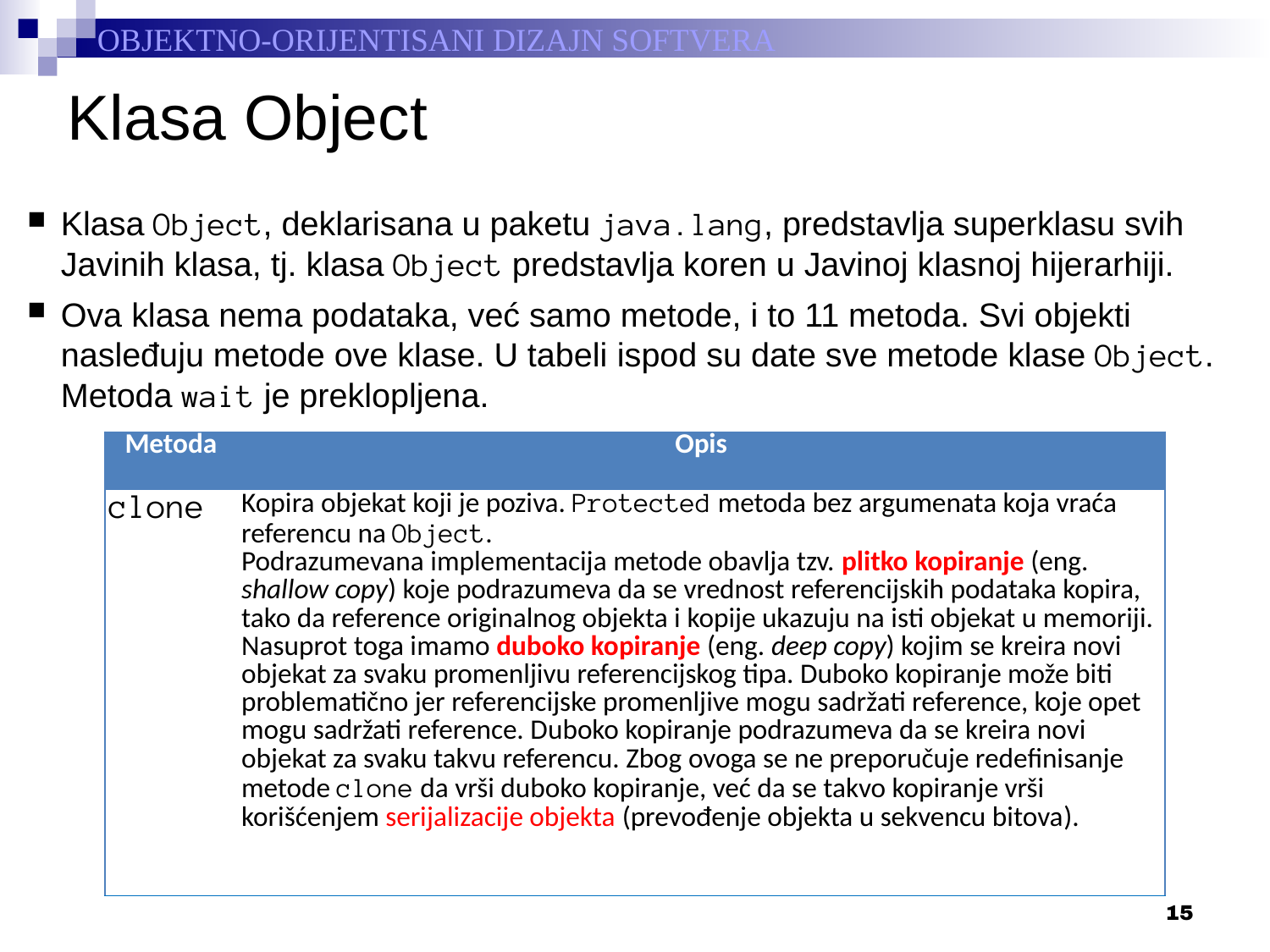

# Klasa Object
Klasa Object, deklarisana u paketu java.lang, predstavlja superklasu svih Javinih klasa, tj. klasa Object predstavlja koren u Javinoj klasnoj hijerarhiji.
Ova klasa nema podataka, već samo metode, i to 11 metoda. Svi objekti nasleđuju metode ove klase. U tabeli ispod su date sve metode klase Object. Metoda wait je preklopljena.
| Metoda | Opis |
| --- | --- |
| clone | Kopira objekat koji je poziva. Protected metoda bez argumenata koja vraća referencu na Object. Podrazumevana implementacija metode obavlja tzv. plitko kopiranje (eng. shallow copy) koje podrazumeva da se vrednost referencijskih podataka kopira, tako da reference originalnog objekta i kopije ukazuju na isti objekat u memoriji. Nasuprot toga imamo duboko kopiranje (eng. deep copy) kojim se kreira novi objekat za svaku promenljivu referencijskog tipa. Duboko kopiranje može biti problematično jer referencijske promenljive mogu sadržati reference, koje opet mogu sadržati reference. Duboko kopiranje podrazumeva da se kreira novi objekat za svaku takvu referencu. Zbog ovoga se ne preporučuje redefinisanje metode clone da vrši duboko kopiranje, već da se takvo kopiranje vrši korišćenjem serijalizacije objekta (prevođenje objekta u sekvencu bitova). |
15